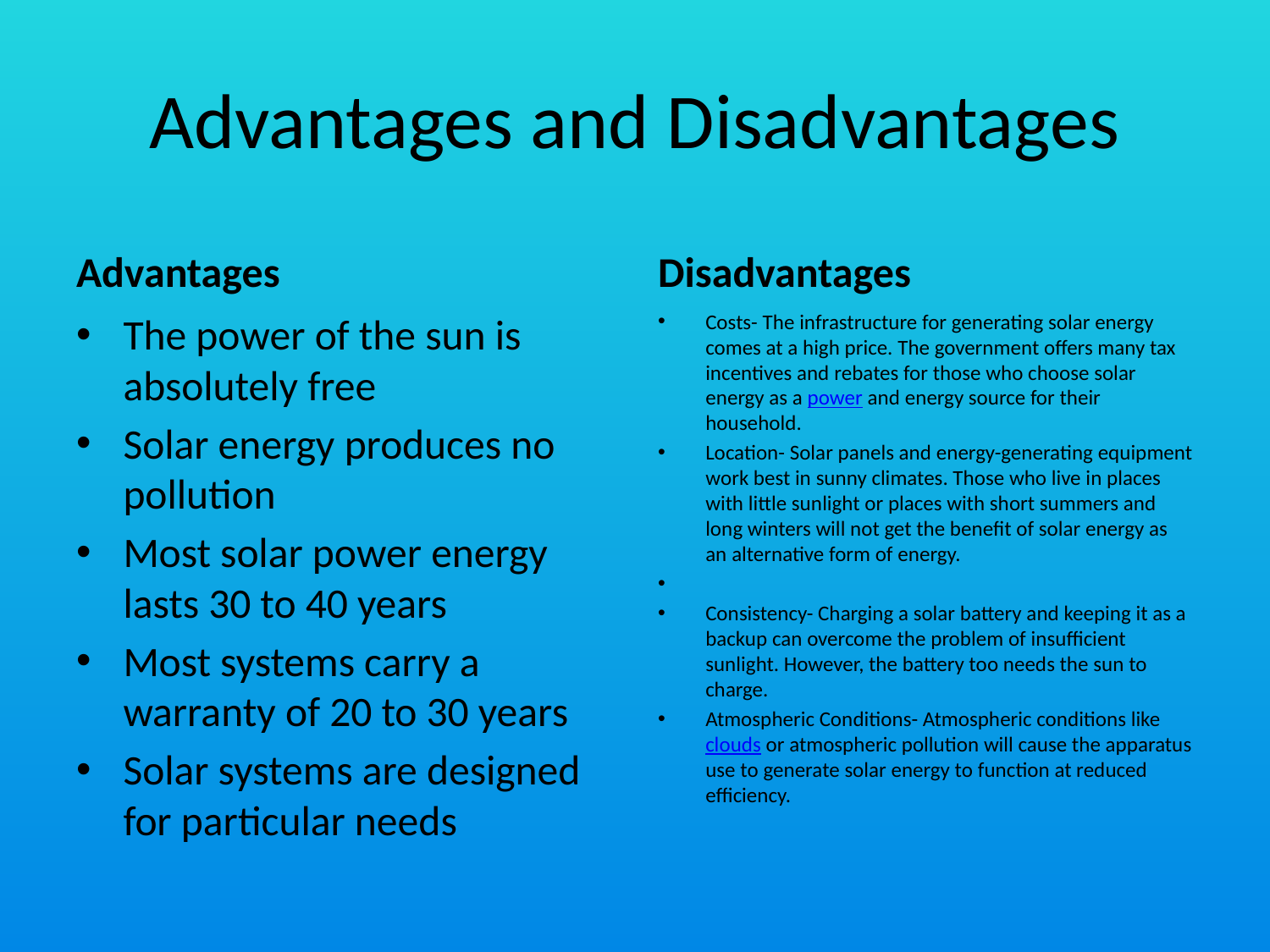

# Advantages and Disadvantages
Advantages
Disadvantages
The power of the sun is absolutely free
Solar energy produces no pollution
Most solar power energy lasts 30 to 40 years
Most systems carry a warranty of 20 to 30 years
Solar systems are designed for particular needs

Costs- The infrastructure for generating solar energy comes at a high price. The government offers many tax incentives and rebates for those who choose solar energy as a power and energy source for their household.
Location- Solar panels and energy-generating equipment work best in sunny climates. Those who live in places with little sunlight or places with short summers and long winters will not get the benefit of solar energy as an alternative form of energy.

Consistency- Charging a solar battery and keeping it as a backup can overcome the problem of insufficient sunlight. However, the battery too needs the sun to charge.
Atmospheric Conditions- Atmospheric conditions like clouds or atmospheric pollution will cause the apparatus use to generate solar energy to function at reduced efficiency.